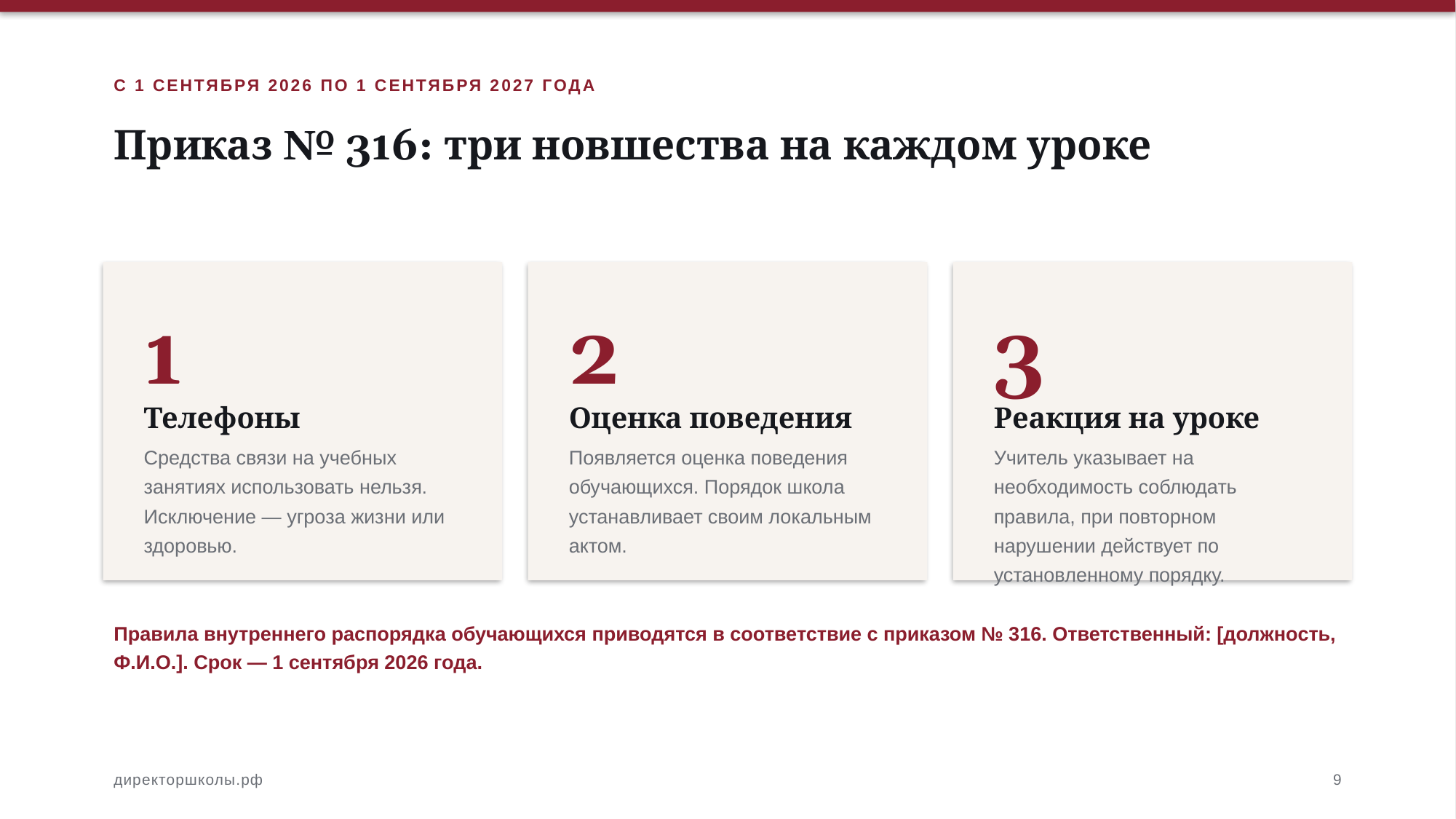

С 1 СЕНТЯБРЯ 2026 ПО 1 СЕНТЯБРЯ 2027 ГОДА
Приказ № 316: три новшества на каждом уроке

1
2
3
Телефоны
Оценка поведения
Реакция на уроке
Средства связи на учебных занятиях использовать нельзя. Исключение — угроза жизни или здоровью.
Появляется оценка поведения обучающихся. Порядок школа устанавливает своим локальным актом.
Учитель указывает на необходимость соблюдать правила, при повторном нарушении действует по установленному порядку.
Правила внутреннего распорядка обучающихся приводятся в соответствие с приказом № 316. Ответственный: [должность, Ф.И.О.]. Срок — 1 сентября 2026 года.
директоршколы.рф
9